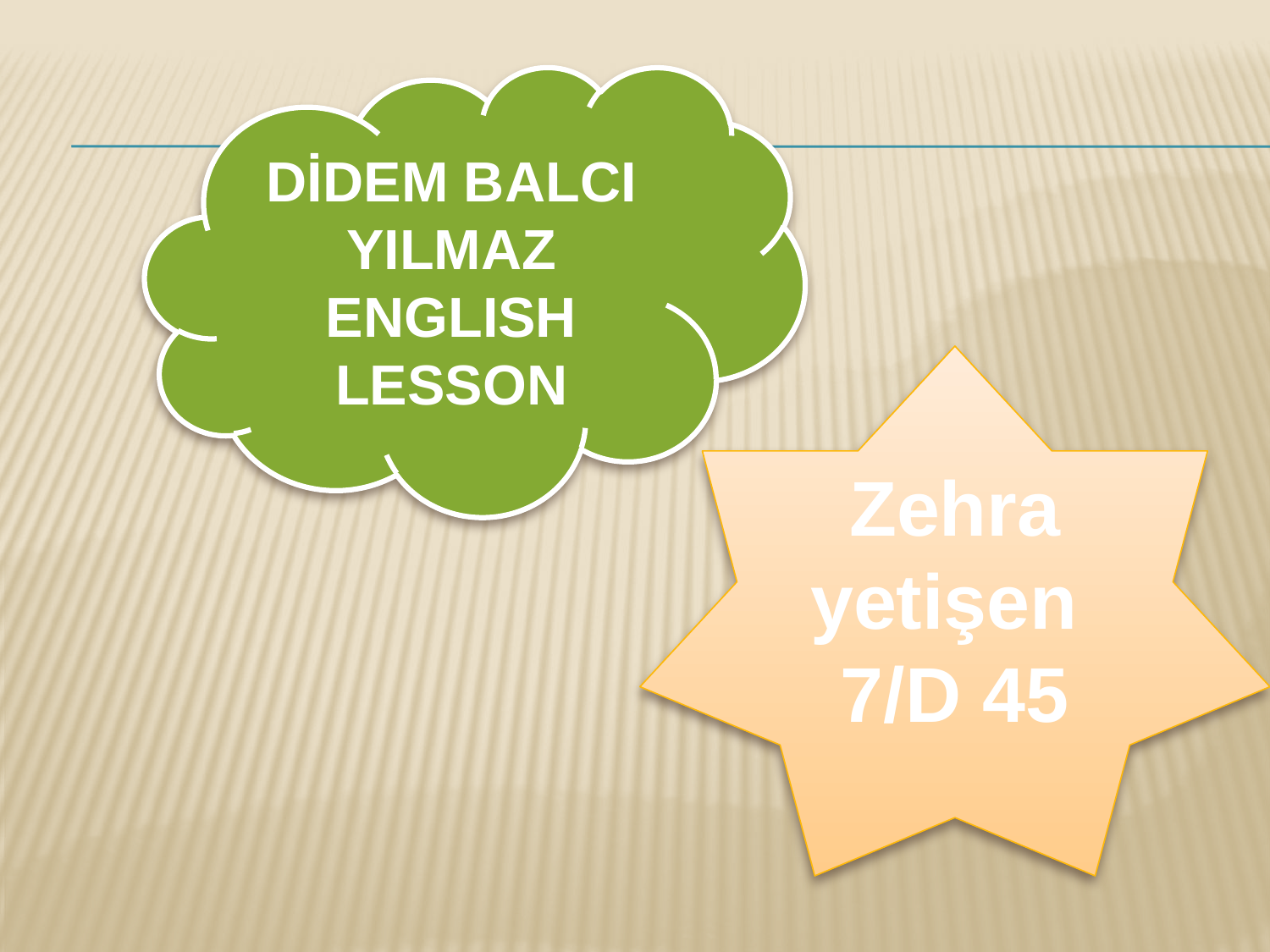

DİDEM BALCI YILMAZ
ENGLISH LESSON
Zehra yetişen
7/D 45